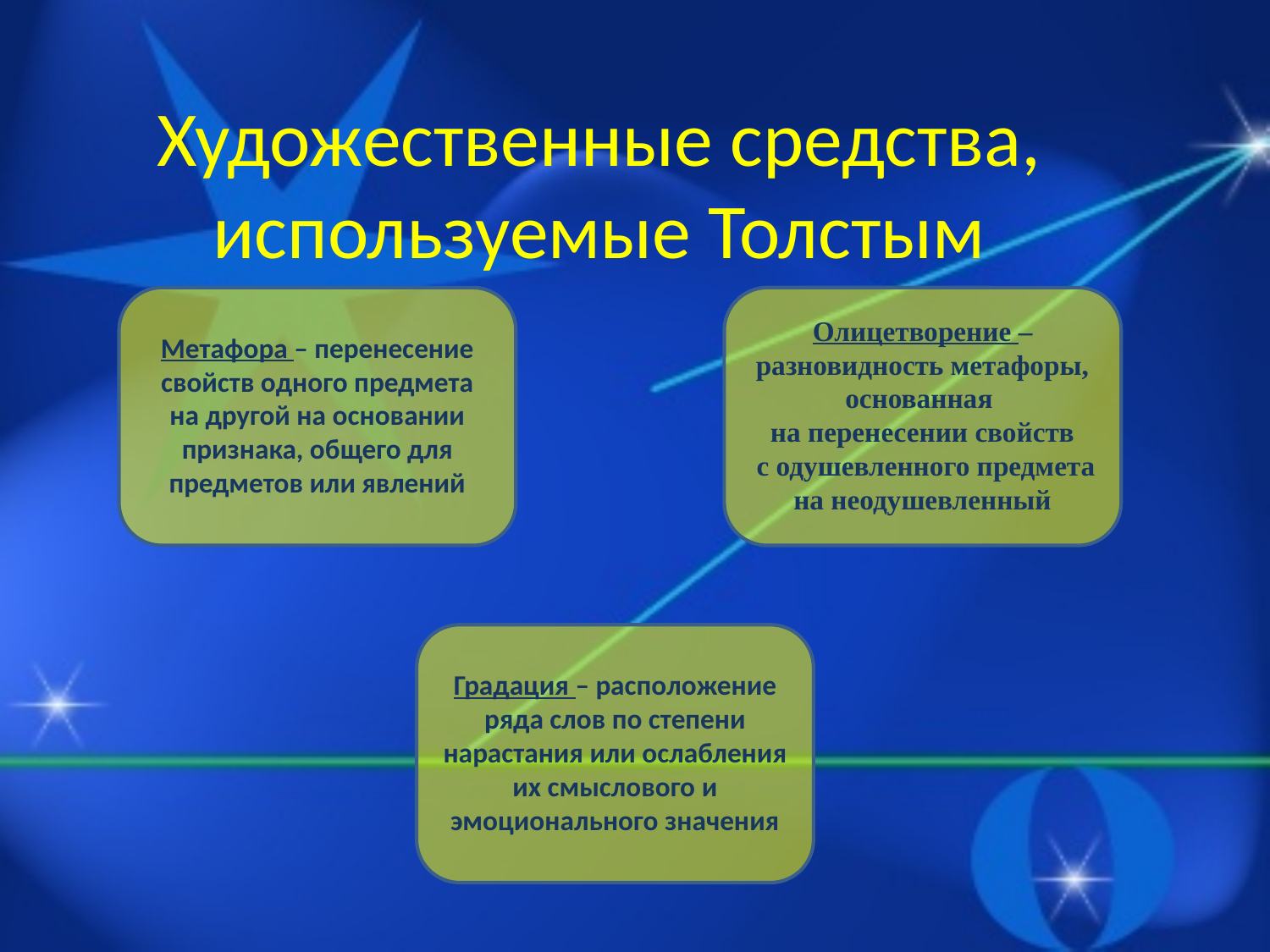

# Художественные средства, используемые Толстым

Метафора – перенесение свойств одного предмета на другой на основании признака, общего для предметов или явлений

Олицетворение – разновидность метафоры, основанная
на перенесении свойств
 с одушевленного предмета
на неодушевленный

Градация – расположение ряда слов по степени нарастания или ослабления их смыслового и эмоционального значения